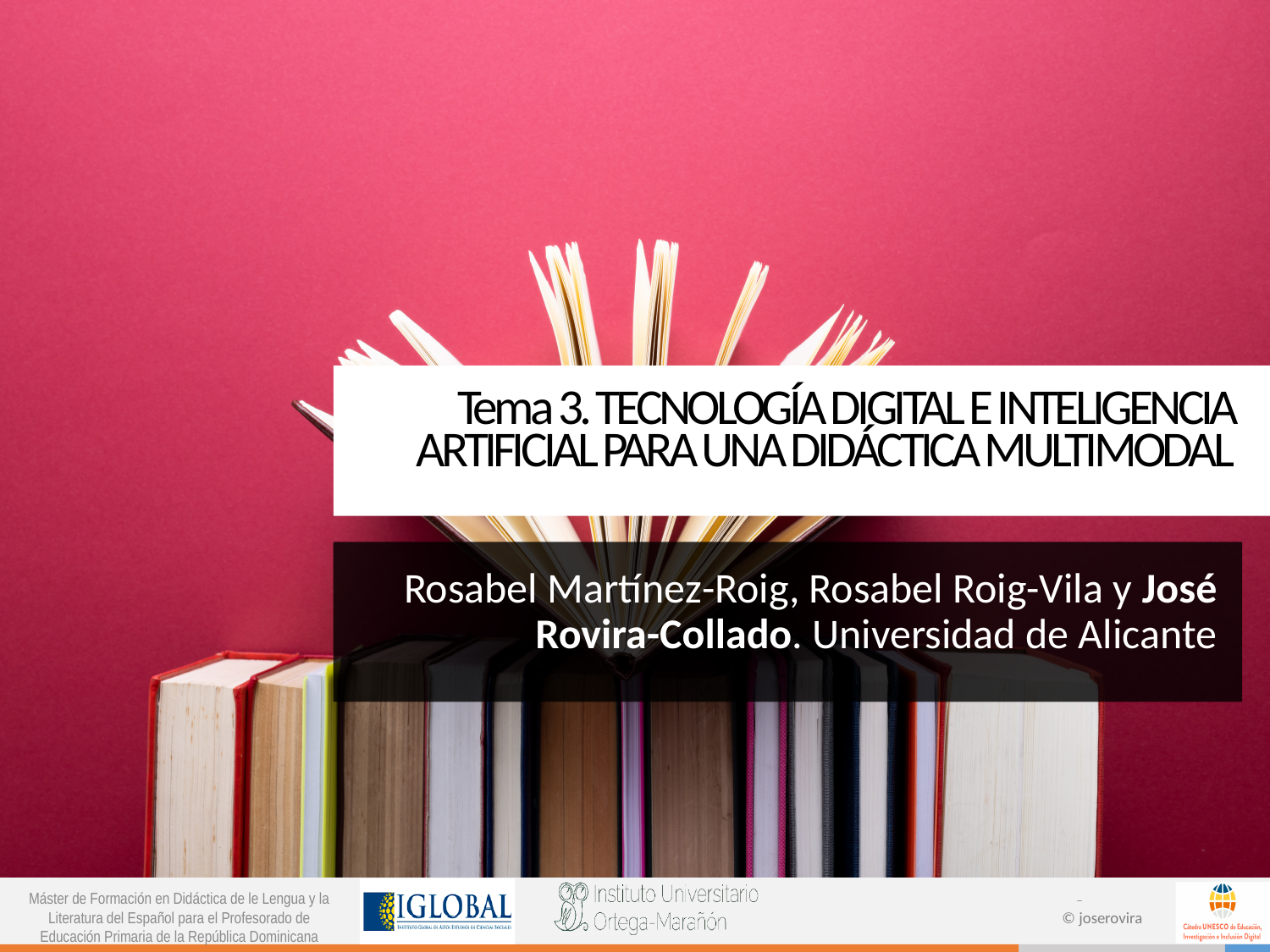

# Tema 3. TECNOLOGÍA DIGITAL E INTELIGENCIA ARTIFICIAL PARA UNA DIDÁCTICA MULTIMODAL
Rosabel Martínez-Roig, Rosabel Roig-Vila y José Rovira-Collado. Universidad de Alicante
Máster de Formación en Didáctica de le Lengua y la Literatura del Español para el Profesorado de Educación Primaria de la República Dominicana
© joserovira